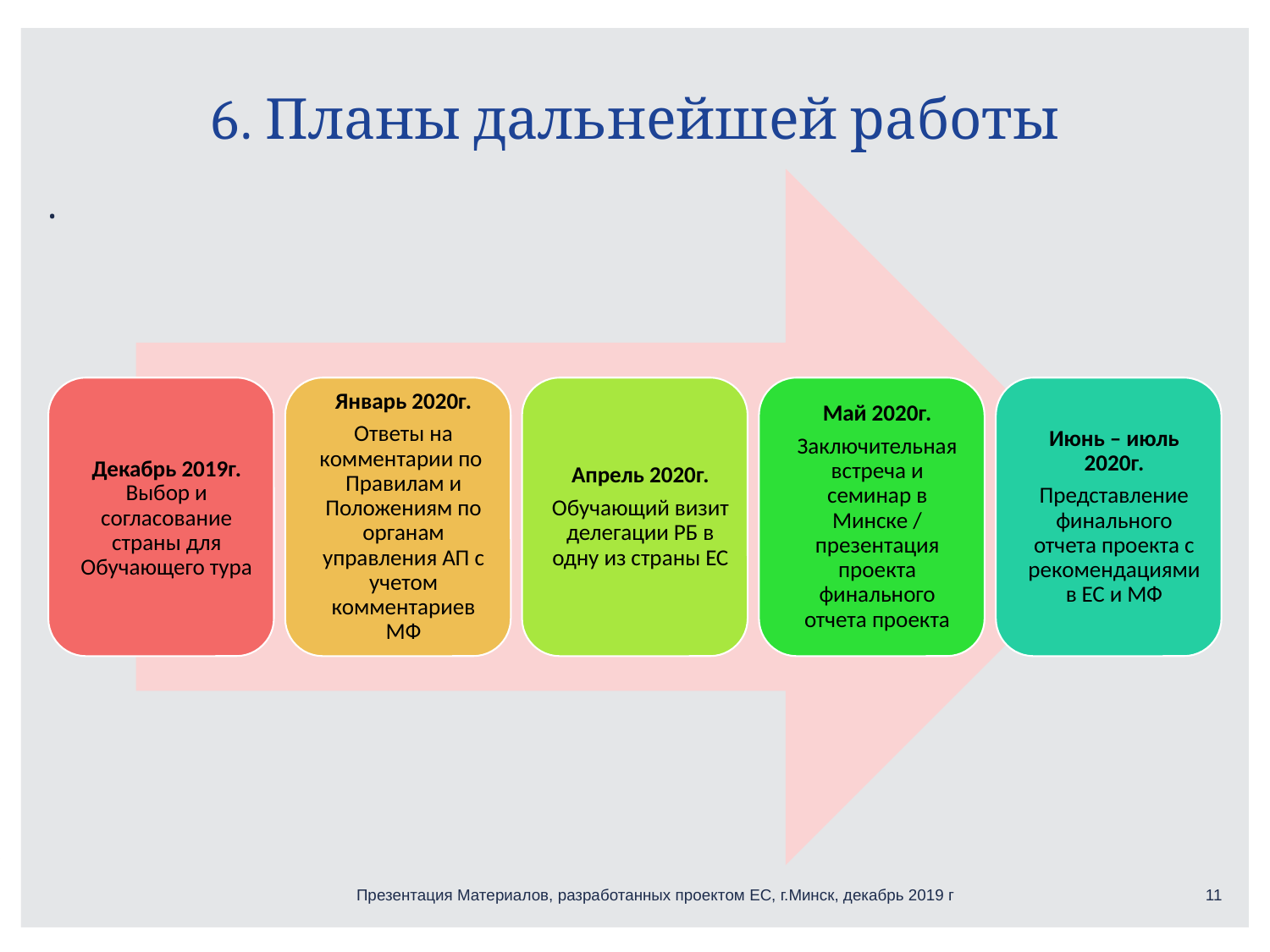

# 6. Планы дальнейшей работы
Декабрь 2019г.
Выбор и согласование страны для Обучающего тура
Январь 2020г.
Ответы на комментарии по  Правилам и Положениям по органам управления АП с учетом комментариев МФ
Апрель 2020г.
Обучающий визит делегации РБ в одну из страны ЕС
Май 2020г.
Заключительная встреча и семинар в Минске / презентация проекта финального отчета проекта
Июнь – июль 2020г.
Представление финального отчета проекта с рекомендациями в ЕС и МФ
.
11
Презентация Материалов, разработанных проектом ЕС, г.Минск, декабрь 2019 г